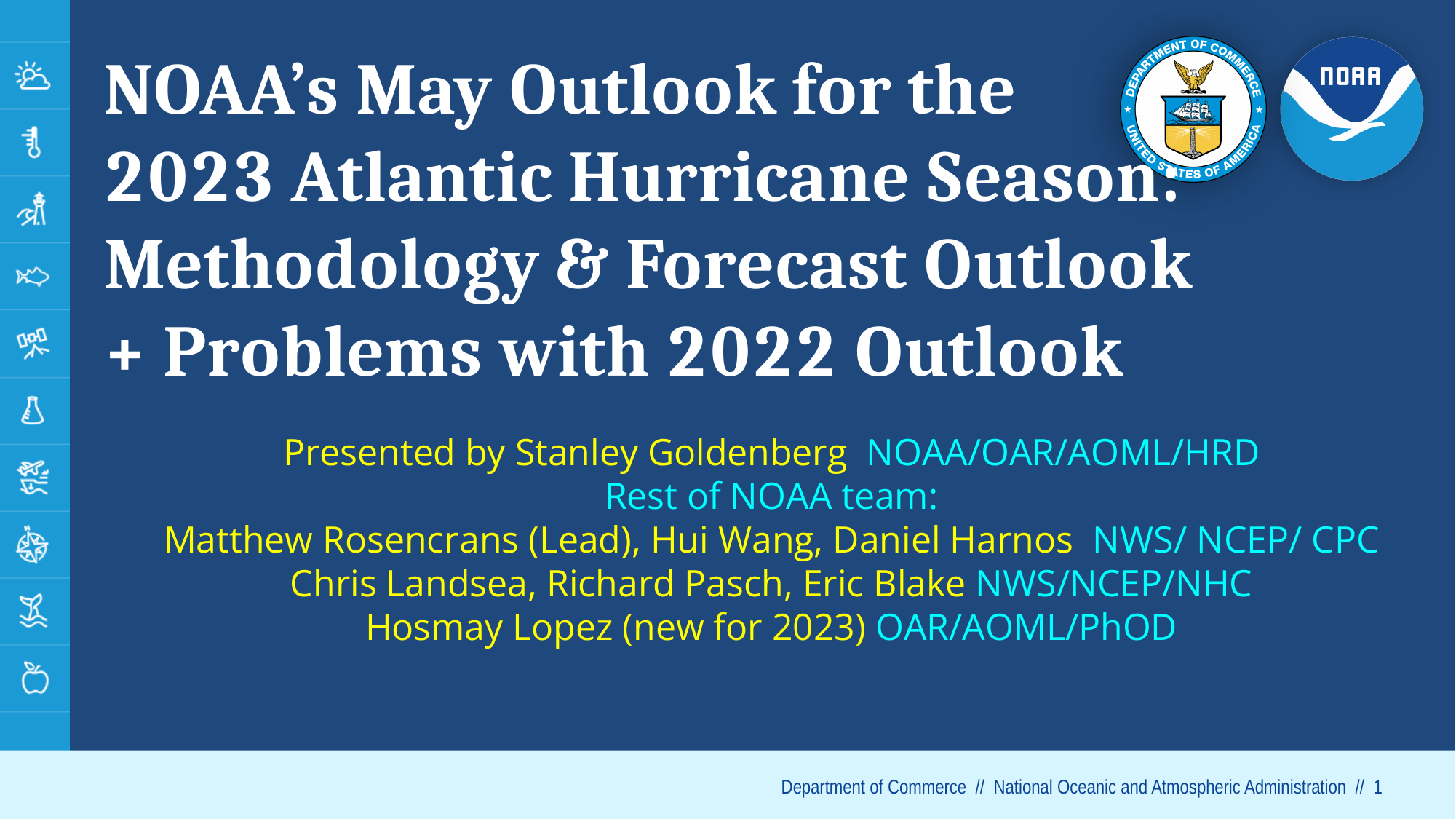

# NOAA’s May Outlook for the 2023 Atlantic Hurricane Season: Methodology & Forecast Outlook + Problems with 2022 Outlook
Presented by Stanley Goldenberg  NOAA/OAR/AOML/HRD
Rest of NOAA team:
Matthew Rosencrans (Lead), Hui Wang, Daniel Harnos  NWS/ NCEP/ CPC
Chris Landsea, Richard Pasch, Eric Blake NWS/NCEP/NHC
Hosmay Lopez (new for 2023) OAR/AOML/PhOD